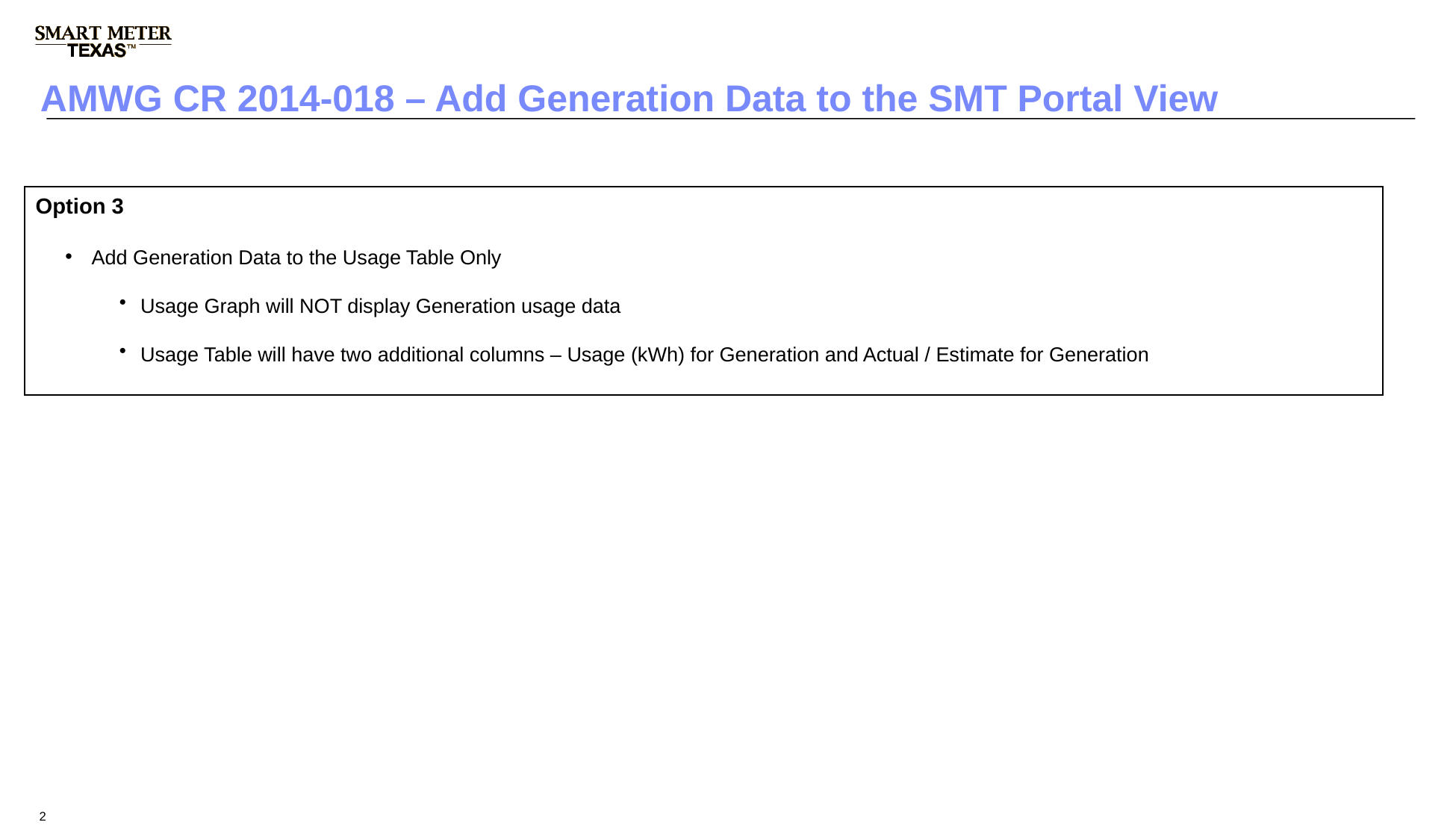

# AMWG CR 2014-018 – Add Generation Data to the SMT Portal View
Option 3

Add Generation Data to the Usage Table Only

Usage Graph will NOT display Generation usage data

Usage Table will have two additional columns – Usage (kWh) for Generation and Actual / Estimate for Generation

2